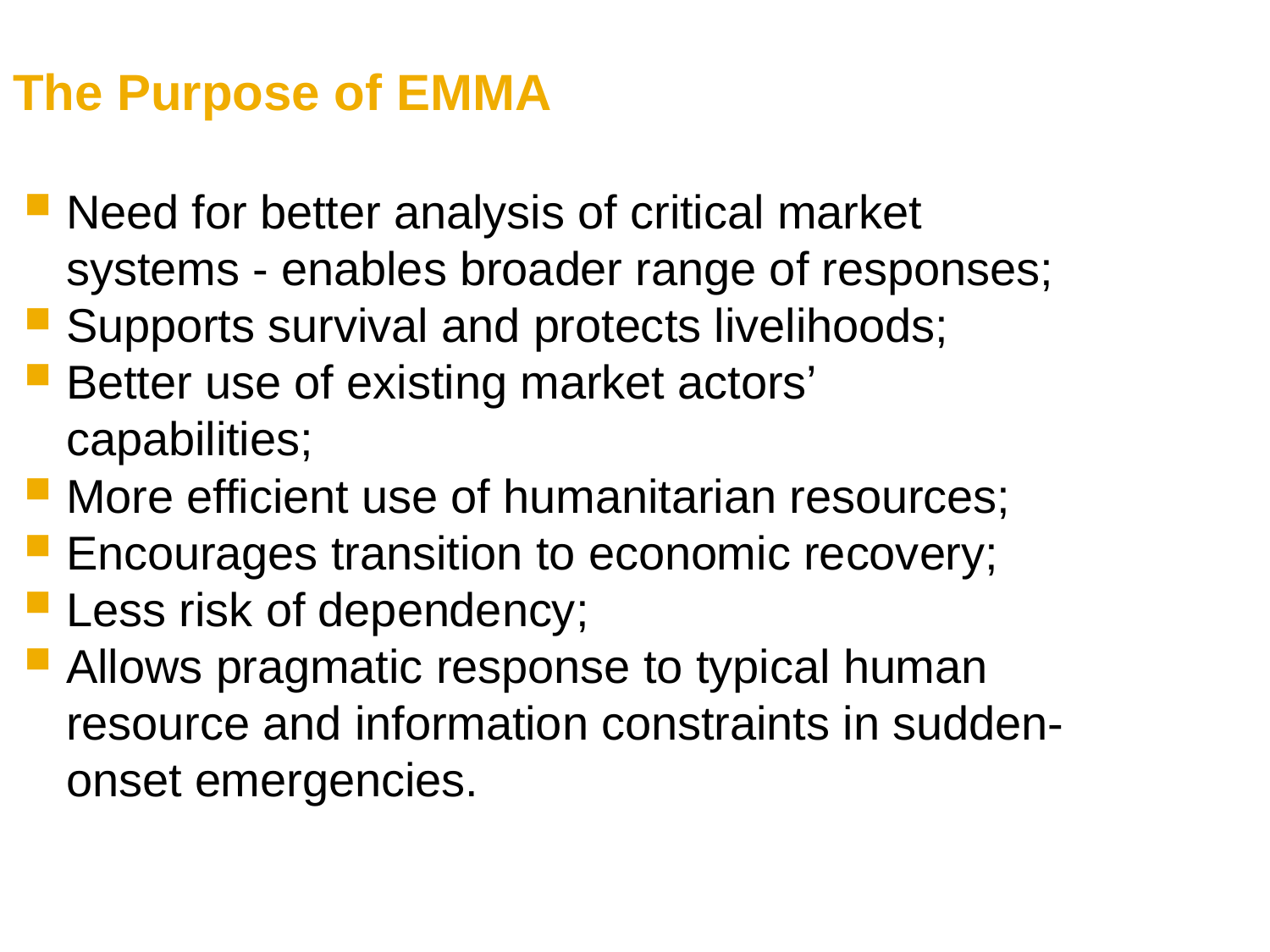

The Purpose of EMMA
Need for better analysis of critical market systems - enables broader range of responses;
Supports survival and protects livelihoods;
Better use of existing market actors’ capabilities;
More efficient use of humanitarian resources;
Encourages transition to economic recovery;
Less risk of dependency;
Allows pragmatic response to typical human resource and information constraints in sudden-onset emergencies.